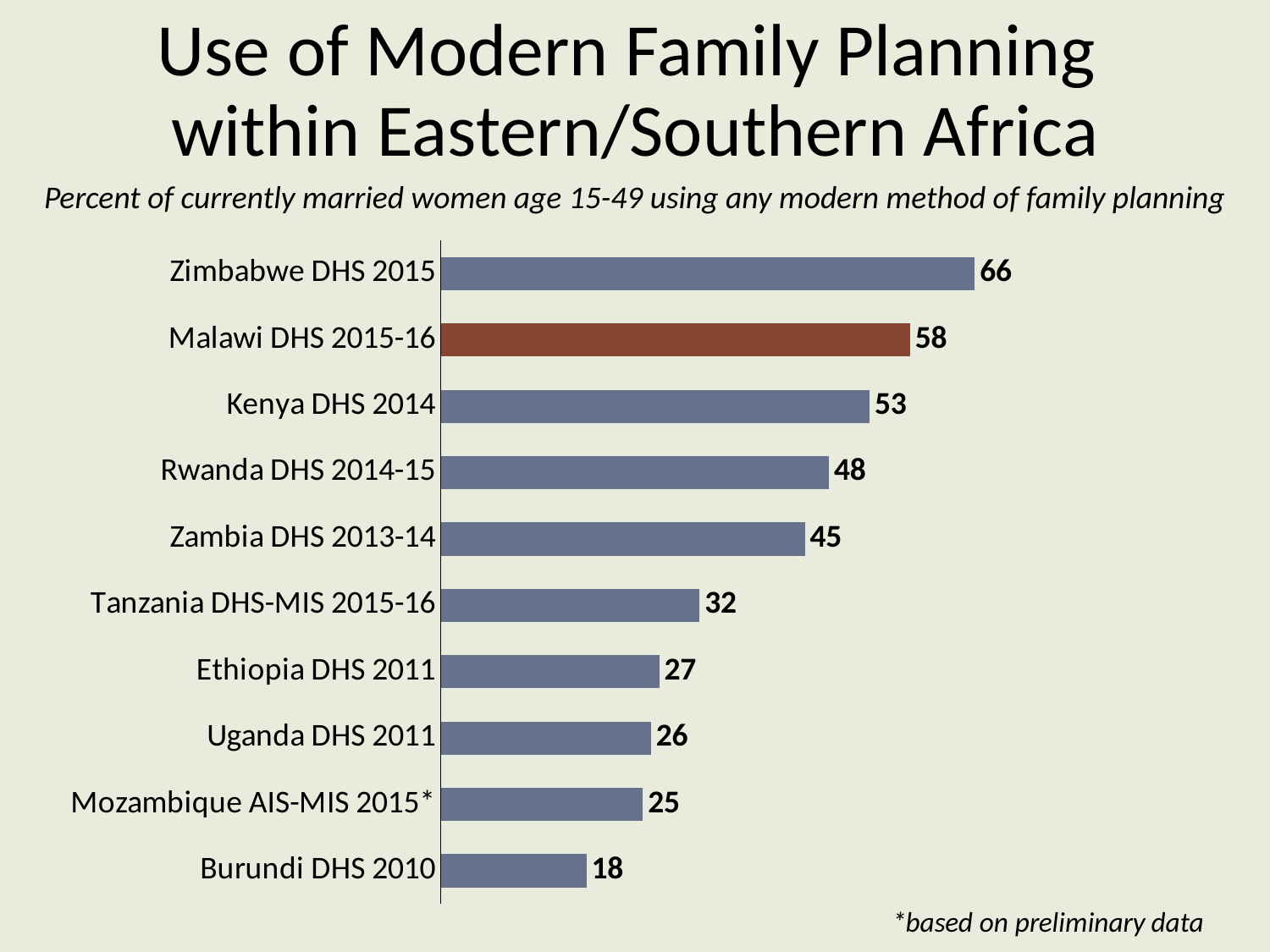

# Use of Modern Family Planning within Eastern/Southern Africa
Percent of currently married women age 15-49 using any modern method of family planning

### Chart

| Category | Column1 |
|---|---|
| Burundi DHS 2010 | 18.0 |
| Mozambique AIS-MIS 2015* | 25.0 |
| Uganda DHS 2011 | 26.0 |
| Ethiopia DHS 2011 | 27.0 |
| Tanzania DHS-MIS 2015-16 | 32.0 |
| Zambia DHS 2013-14 | 45.0 |
| Rwanda DHS 2014-15 | 48.0 |
| Kenya DHS 2014 | 53.0 |
| Malawi DHS 2015-16 | 58.0 |
| Zimbabwe DHS 2015 | 66.0 |